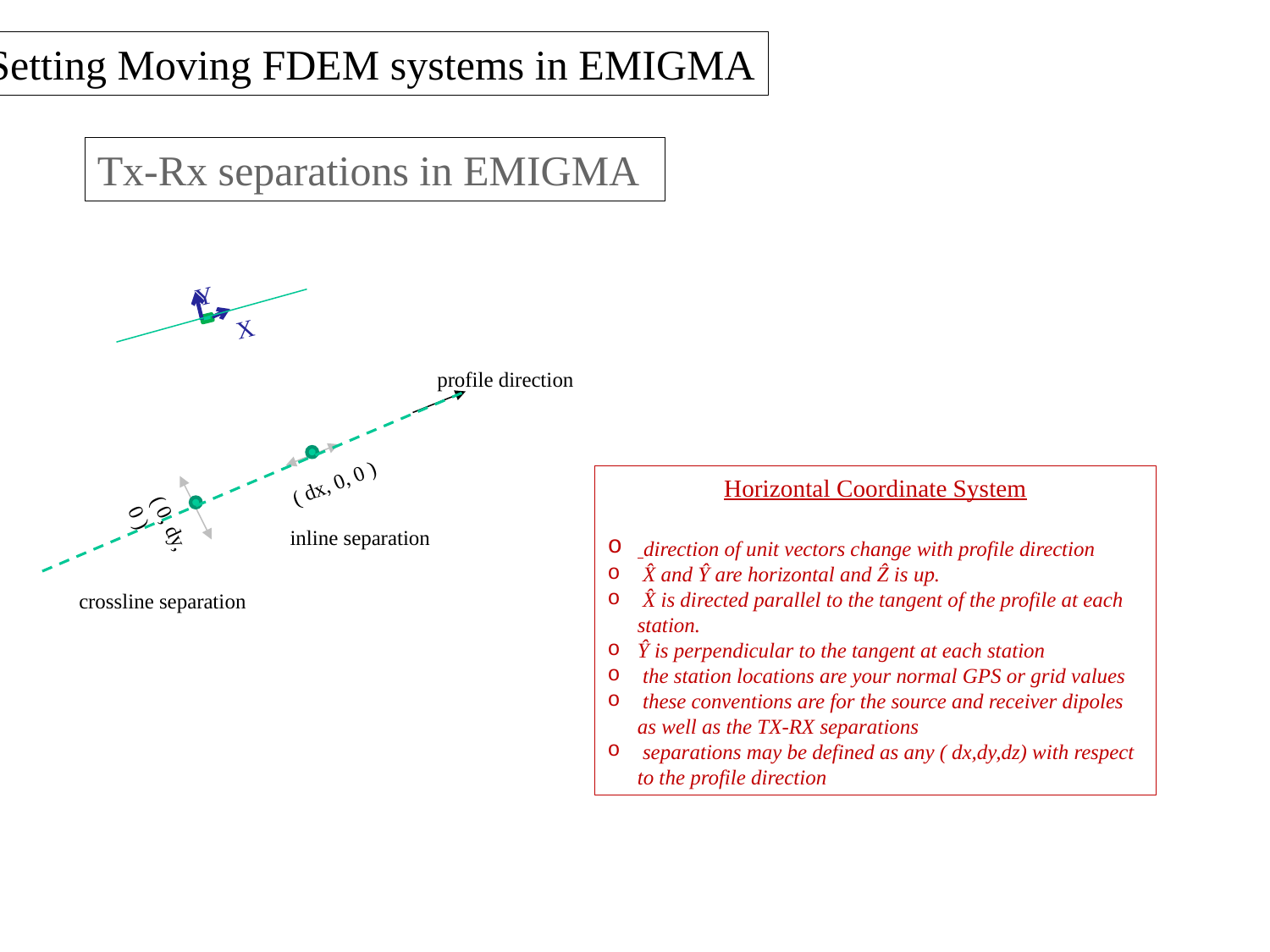

Setting Moving FDEM systems in EMIGMA
Tx-Rx separations in EMIGMA
Y

X
profile direction

( dx, 0, 0 )
Horizontal Coordinate System

 direction of unit vectors change with profile direction
 X̂ and Ŷ are horizontal and Ẑ is up.
 X̂ is directed parallel to the tangent of the profile at each station.
Ŷ is perpendicular to the tangent at each station
 the station locations are your normal GPS or grid values
 these conventions are for the source and receiver dipoles as well as the TX-RX separations
 separations may be defined as any ( dx,dy,dz) with respect to the profile direction

( 0, dy, 0 )
inline separation
crossline separation